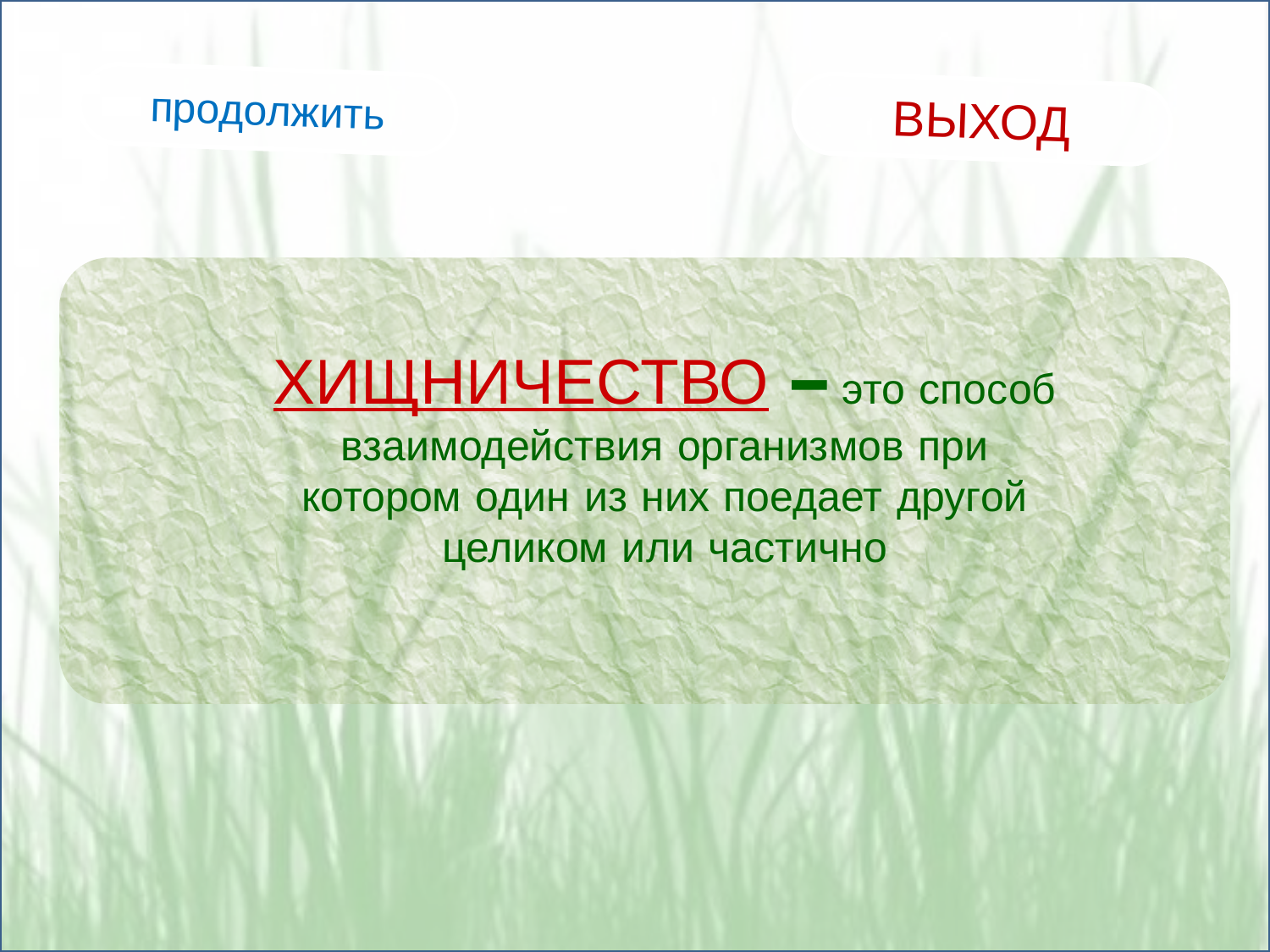

продолжить
ВЫХОД

ХИЩНИЧЕСТВО – это способ взаимодействия организмов при котором один из них поедает другой целиком или частично